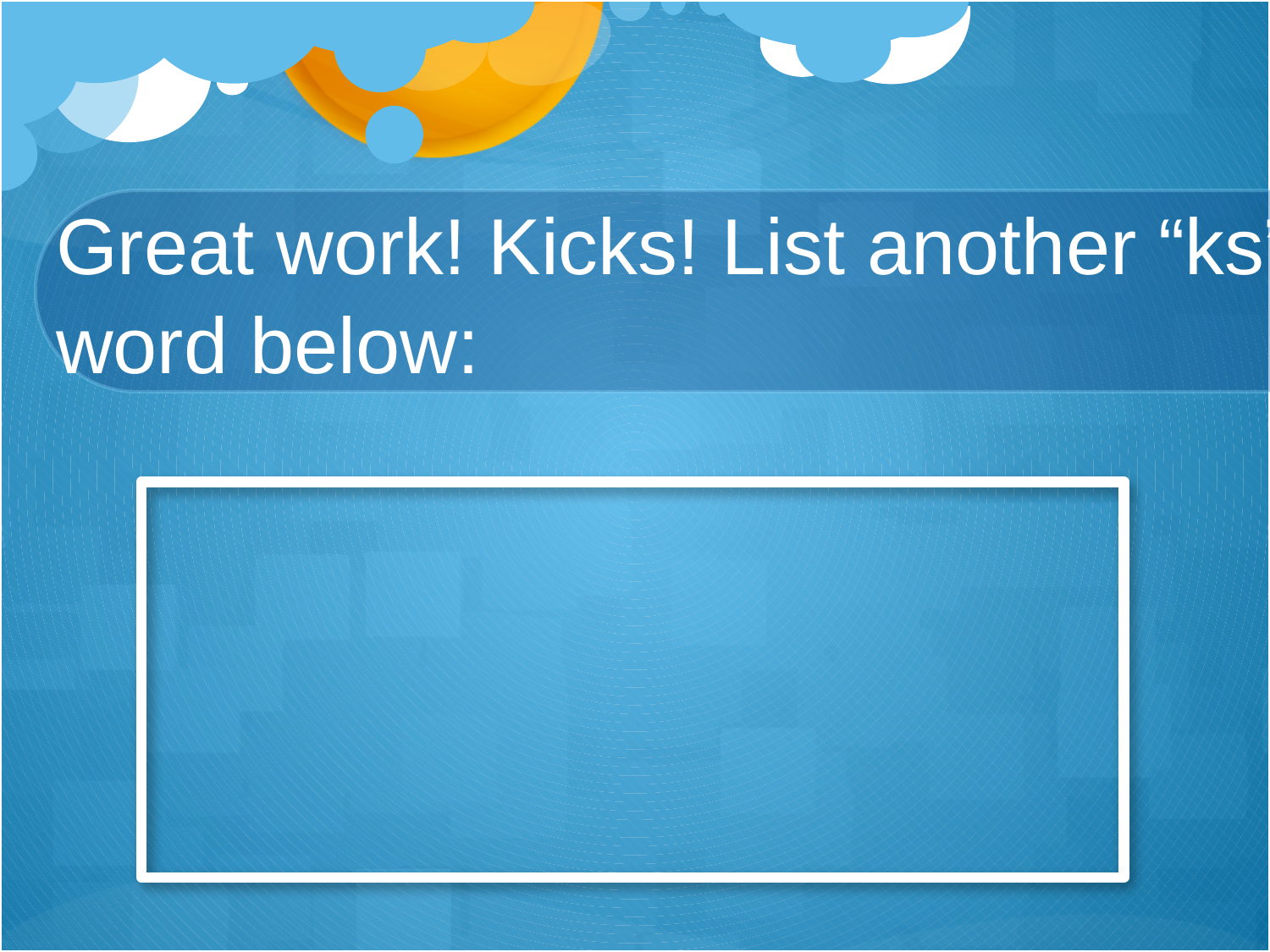

# Great work! Kicks! List another “ks” word below: